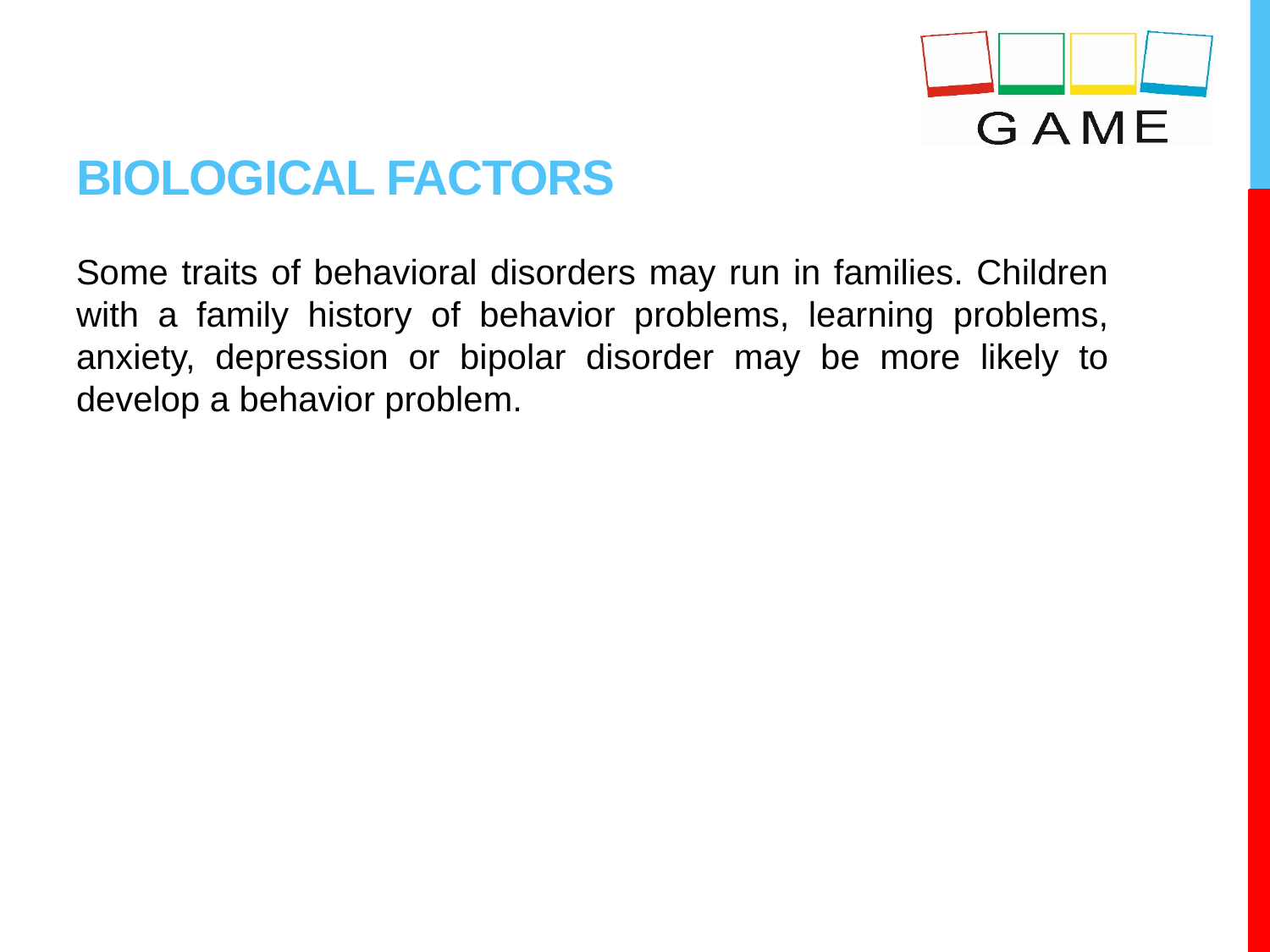

# Biological factors
Some traits of behavioral disorders may run in families. Children with a family history of behavior problems, learning problems, anxiety, depression or bipolar disorder may be more likely to develop a behavior problem.